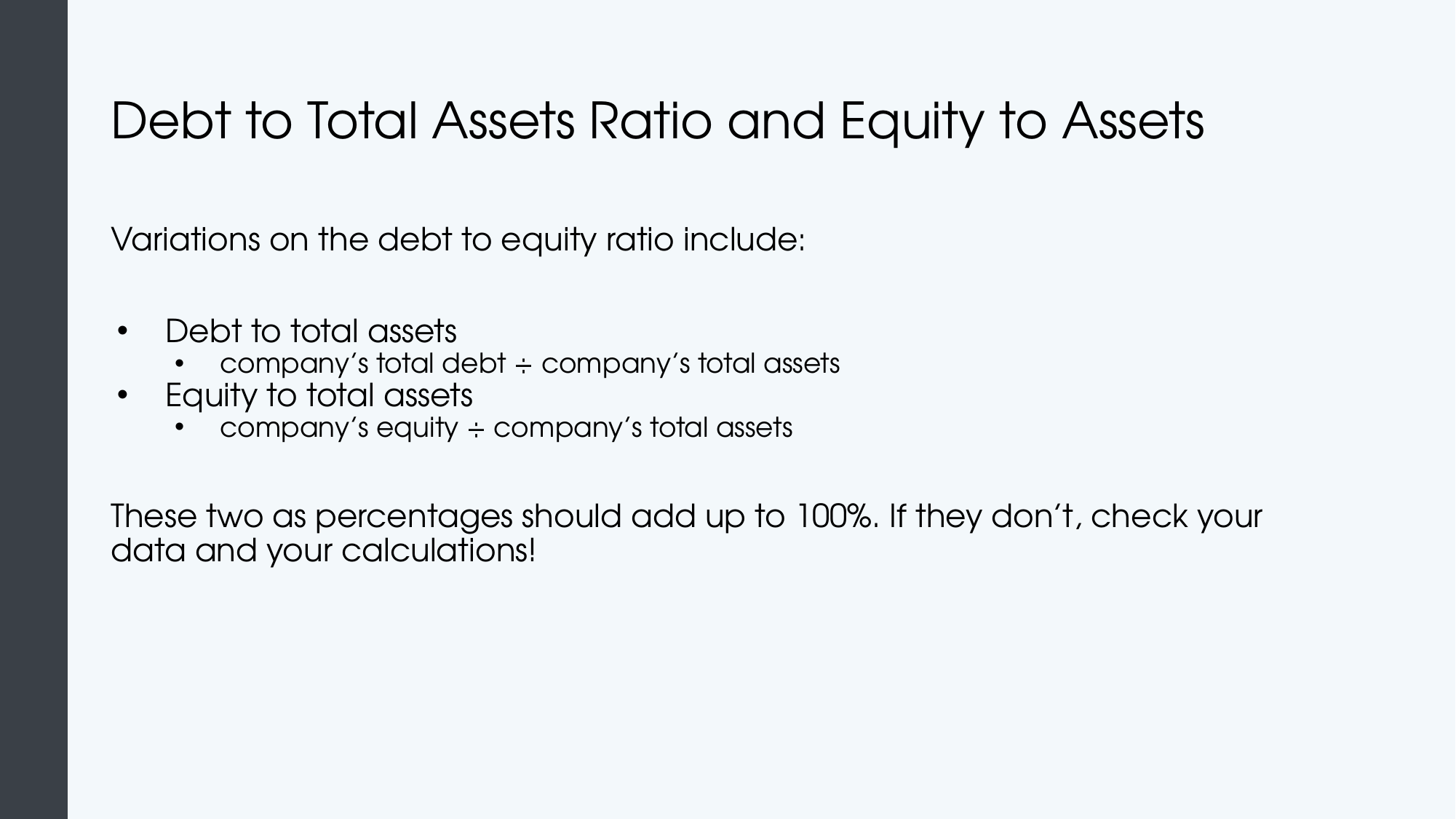

# Debt to Total Assets Ratio and Equity to Assets
Variations on the debt to equity ratio include:

Debt to total assets
company’s total debt ÷ company’s total assets
Equity to total assets
company’s equity ÷ company’s total assets

These two as percentages should add up to 100%. If they don’t, check your data and your calculations!